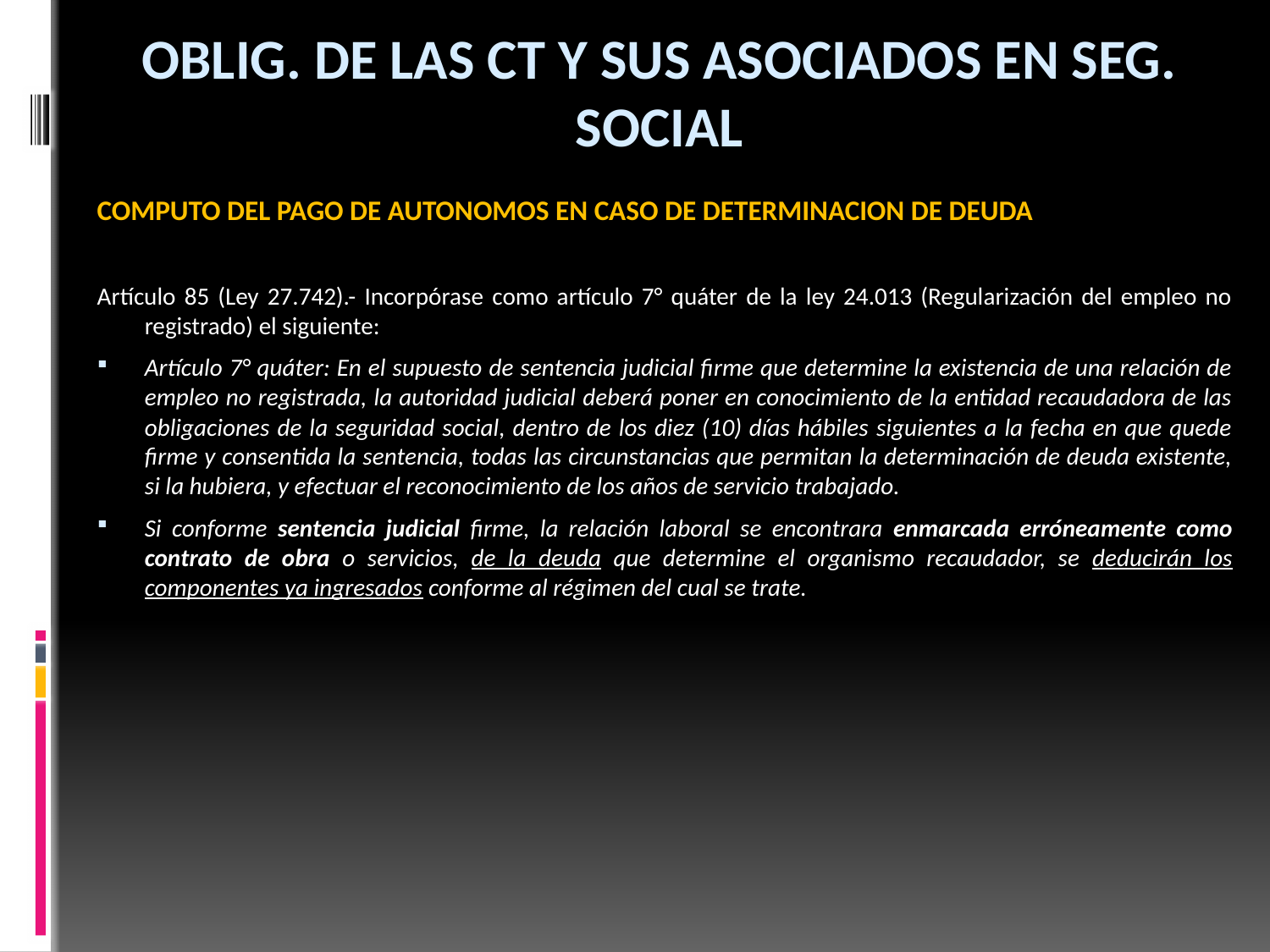

# Oblig. De las ct y sus asociados en seg. social
COMPUTO DEL PAGO DE AUTONOMOS EN CASO DE DETERMINACION DE DEUDA

Artículo 85 (Ley 27.742).- Incorpórase como artículo 7° quáter de la ley 24.013 (Regularización del empleo no registrado) el siguiente:
Artículo 7° quáter: En el supuesto de sentencia judicial firme que determine la existencia de una relación de empleo no registrada, la autoridad judicial deberá poner en conocimiento de la entidad recaudadora de las obligaciones de la seguridad social, dentro de los diez (10) días hábiles siguientes a la fecha en que quede firme y consentida la sentencia, todas las circunstancias que permitan la determinación de deuda existente, si la hubiera, y efectuar el reconocimiento de los años de servicio trabajado.
Si conforme sentencia judicial firme, la relación laboral se encontrara enmarcada erróneamente como contrato de obra o servicios, de la deuda que determine el organismo recaudador, se deducirán los componentes ya ingresados conforme al régimen del cual se trate.